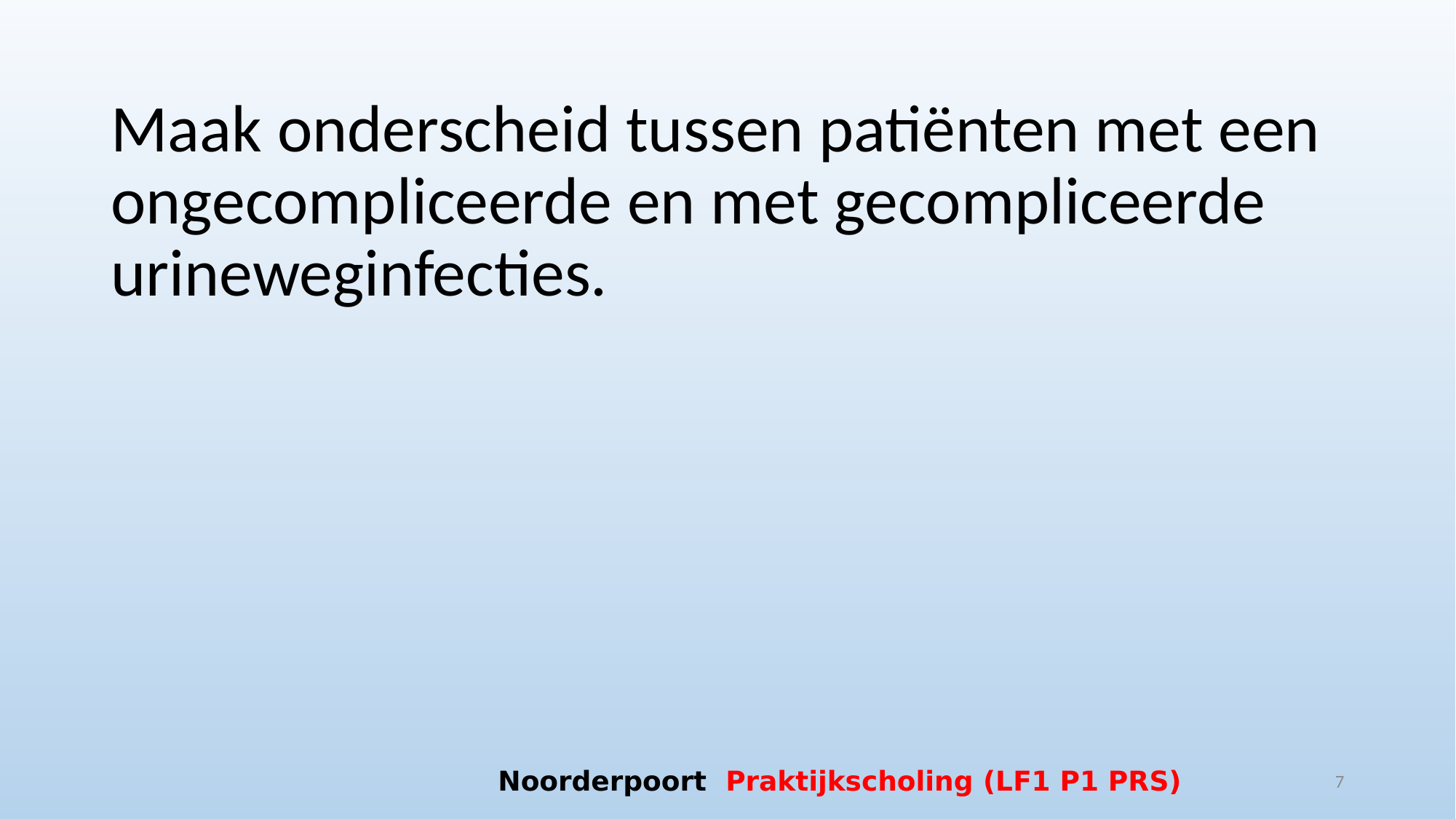

# Maak onderscheid tussen patiënten met een ongecompliceerde en met gecompliceerde urineweginfecties.
Noorderpoort  Praktijkscholing (LF1 P1 PRS)
7